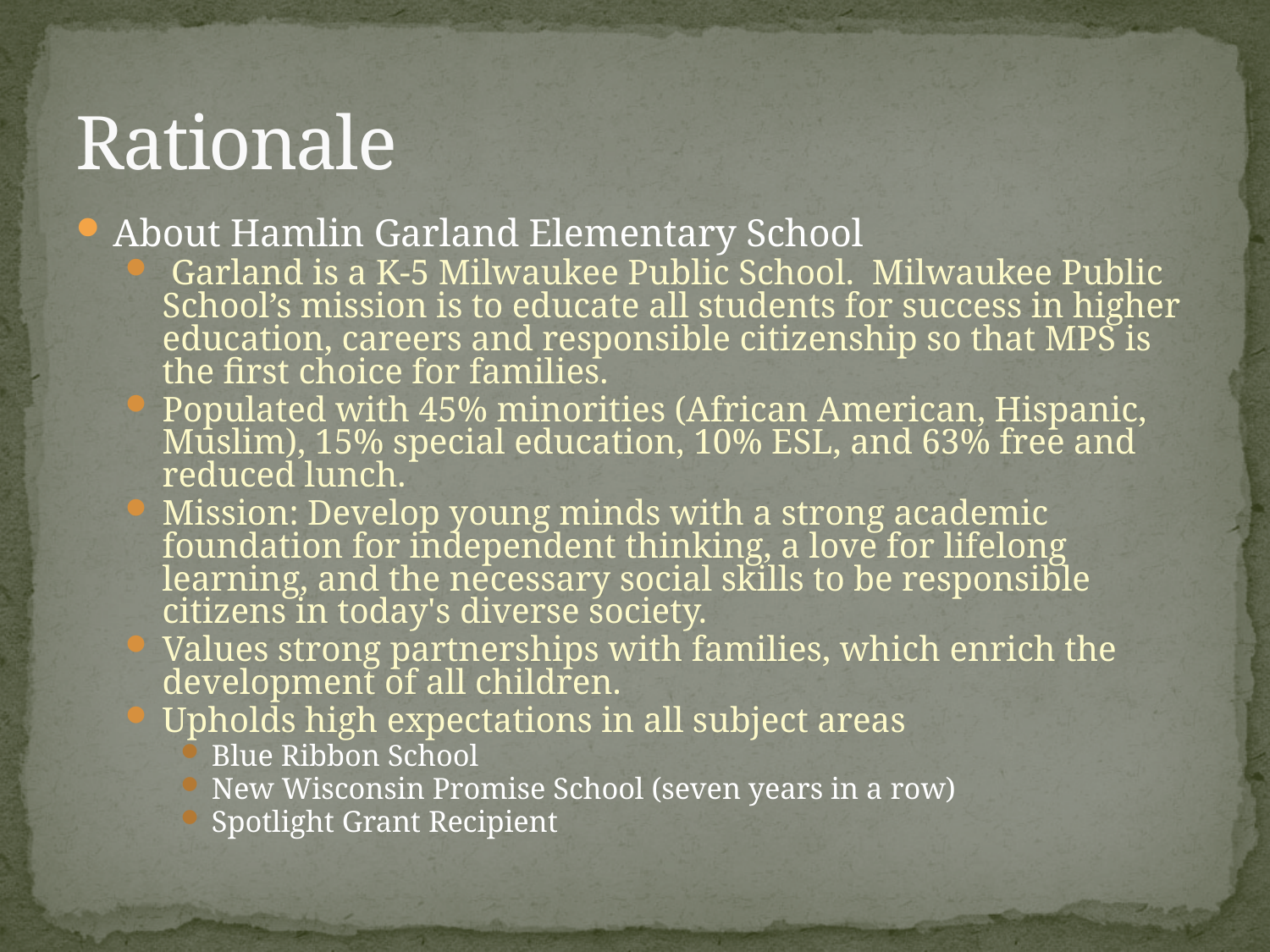

# Rationale
About Hamlin Garland Elementary School
 Garland is a K-5 Milwaukee Public School.  Milwaukee Public School’s mission is to educate all students for success in higher education, careers and responsible citizenship so that MPS is the first choice for families.
Populated with 45% minorities (African American, Hispanic, Muslim), 15% special education, 10% ESL, and 63% free and reduced lunch.
Mission: Develop young minds with a strong academic foundation for independent thinking, a love for lifelong learning, and the necessary social skills to be responsible citizens in today's diverse society.
Values strong partnerships with families, which enrich the development of all children.
Upholds high expectations in all subject areas
Blue Ribbon School
New Wisconsin Promise School (seven years in a row)
Spotlight Grant Recipient